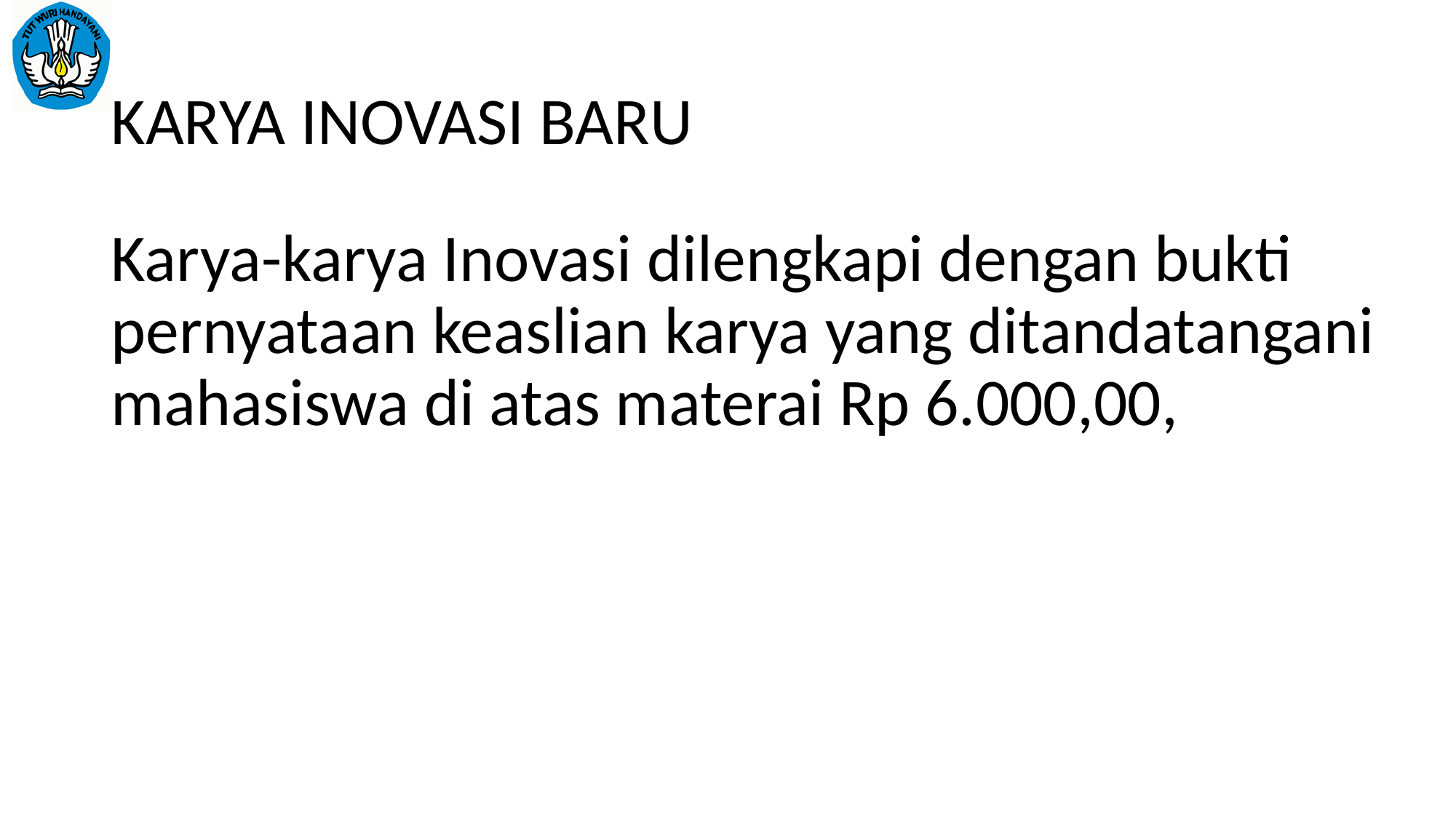

# KARYA INOVASI BARU
Karya-karya Inovasi dilengkapi dengan bukti pernyataan keaslian karya yang ditandatangani mahasiswa di atas materai Rp 6.000,00,